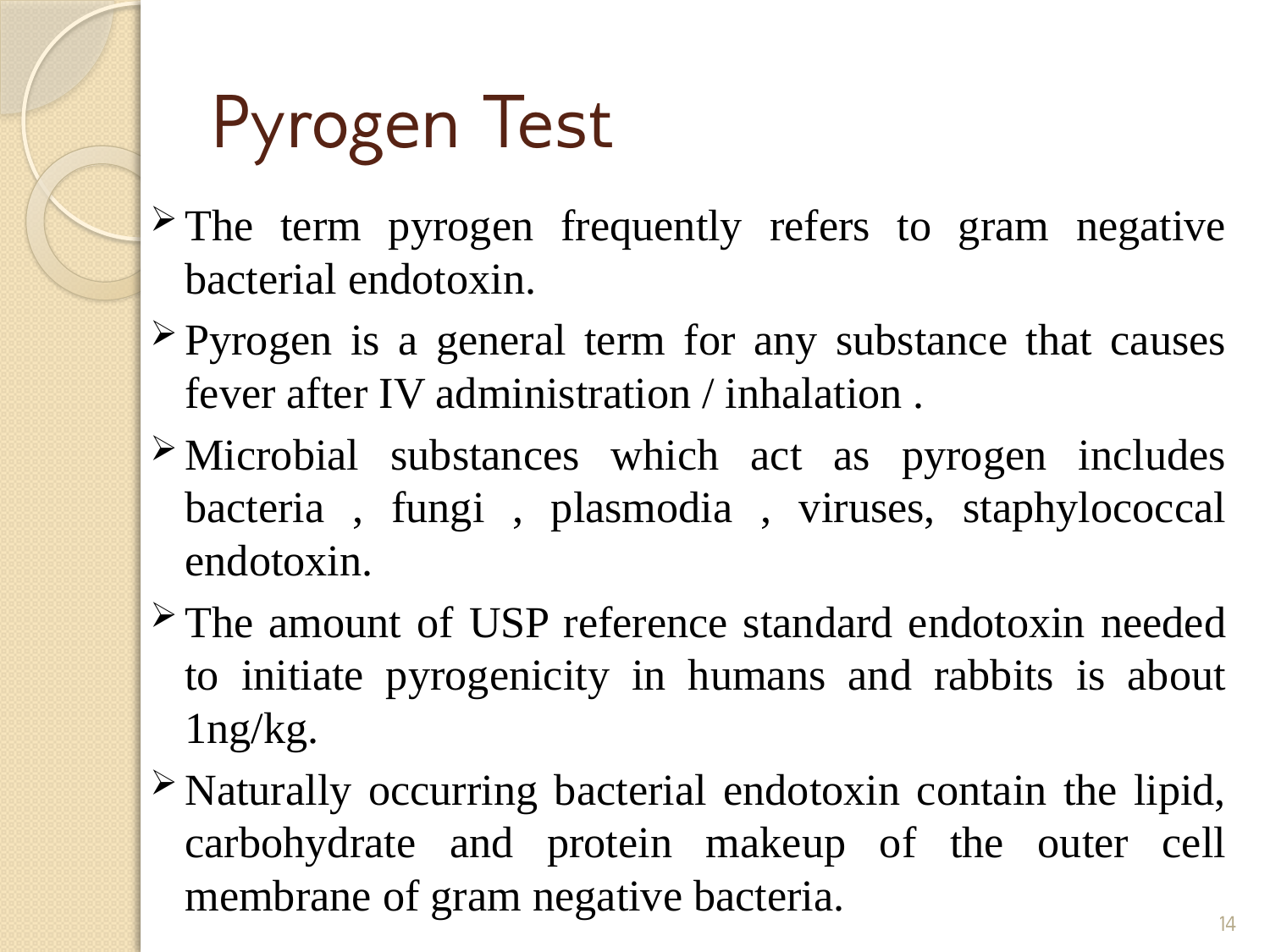

# Pyrogen Test
The term pyrogen frequently refers to gram negative bacterial endotoxin.
Pyrogen is a general term for any substance that causes fever after IV administration / inhalation .
Microbial substances which act as pyrogen includes bacteria , fungi , plasmodia , viruses, staphylococcal endotoxin.
The amount of USP reference standard endotoxin needed to initiate pyrogenicity in humans and rabbits is about 1ng/kg.
Naturally occurring bacterial endotoxin contain the lipid, carbohydrate and protein makeup of the outer cell membrane of gram negative bacteria.

14